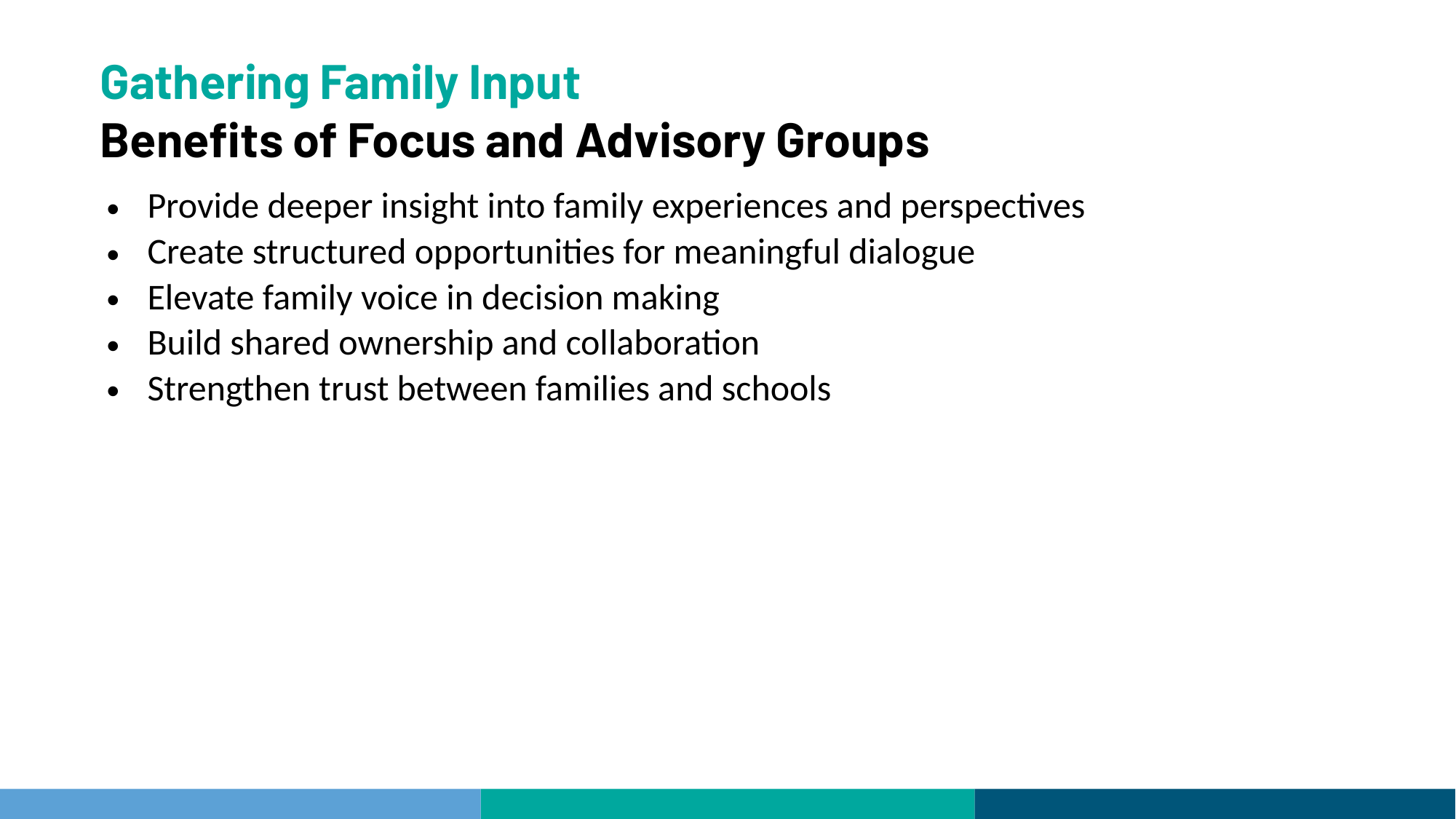

# Gathering Family Input Benefits of Focus and Advisory Groups
Provide deeper insight into family experiences and perspectives
Create structured opportunities for meaningful dialogue
Elevate family voice in decision making
Build shared ownership and collaboration
Strengthen trust between families and schools